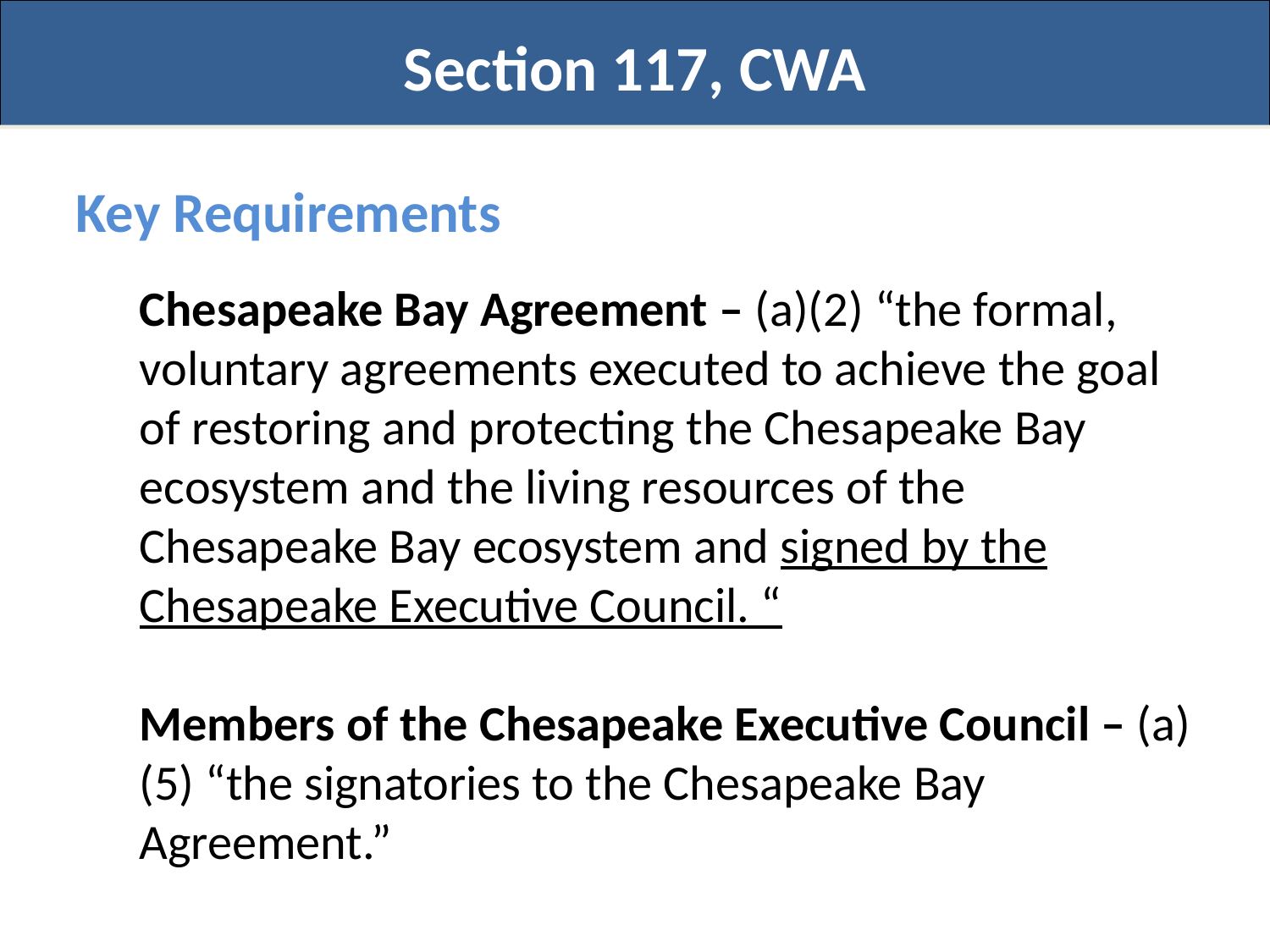

Section 117, CWA
Key Requirements

Chesapeake Bay Agreement – (a)(2) “the formal, voluntary agreements executed to achieve the goal of restoring and protecting the Chesapeake Bay ecosystem and the living resources of the Chesapeake Bay ecosystem and signed by the Chesapeake Executive Council. “

Members of the Chesapeake Executive Council – (a)(5) “the signatories to the Chesapeake Bay Agreement.”